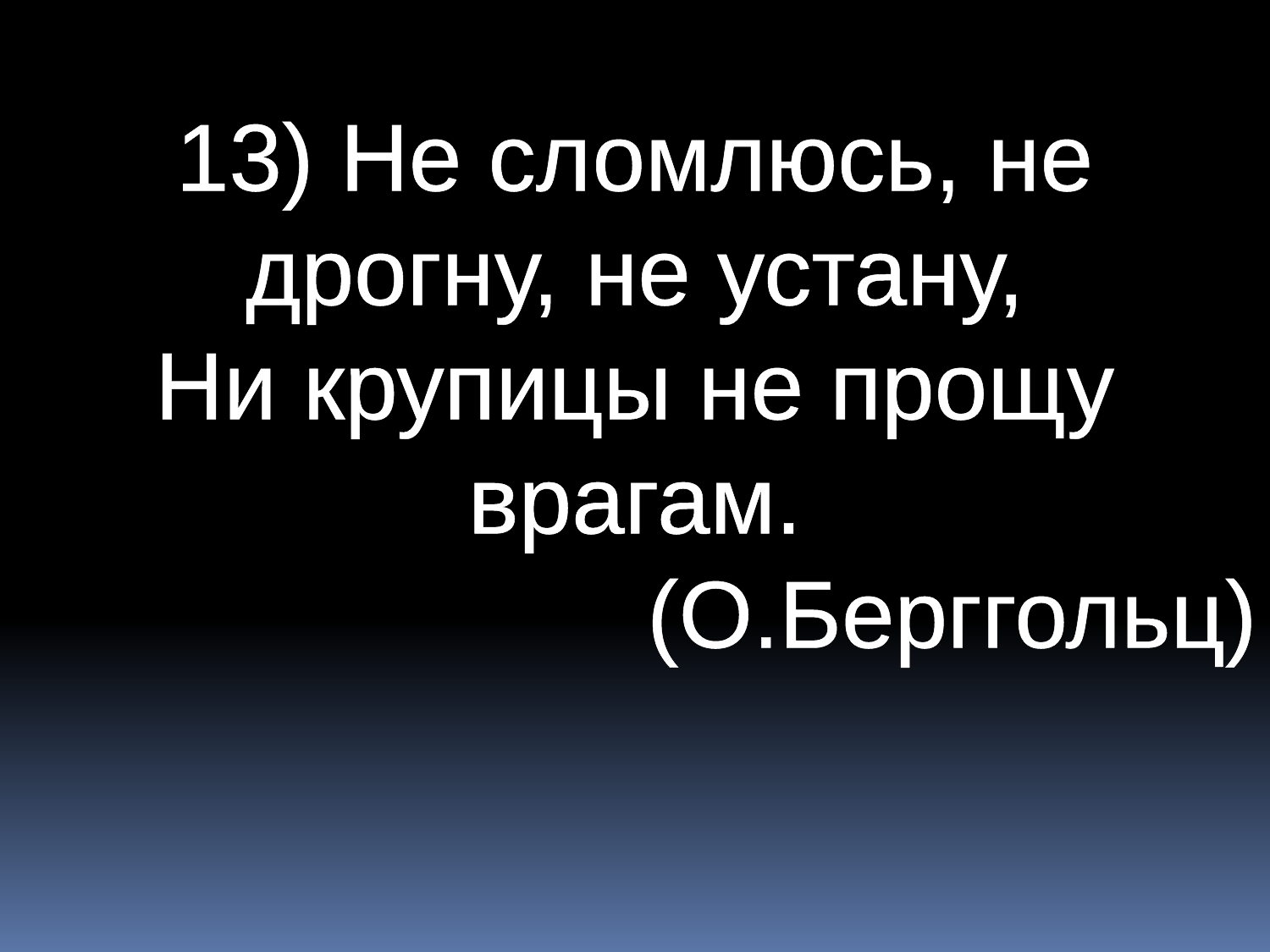

13) Не сломлюсь, не дрогну, не устану,
Ни крупицы не прощу врагам.
 (О.Берггольц)